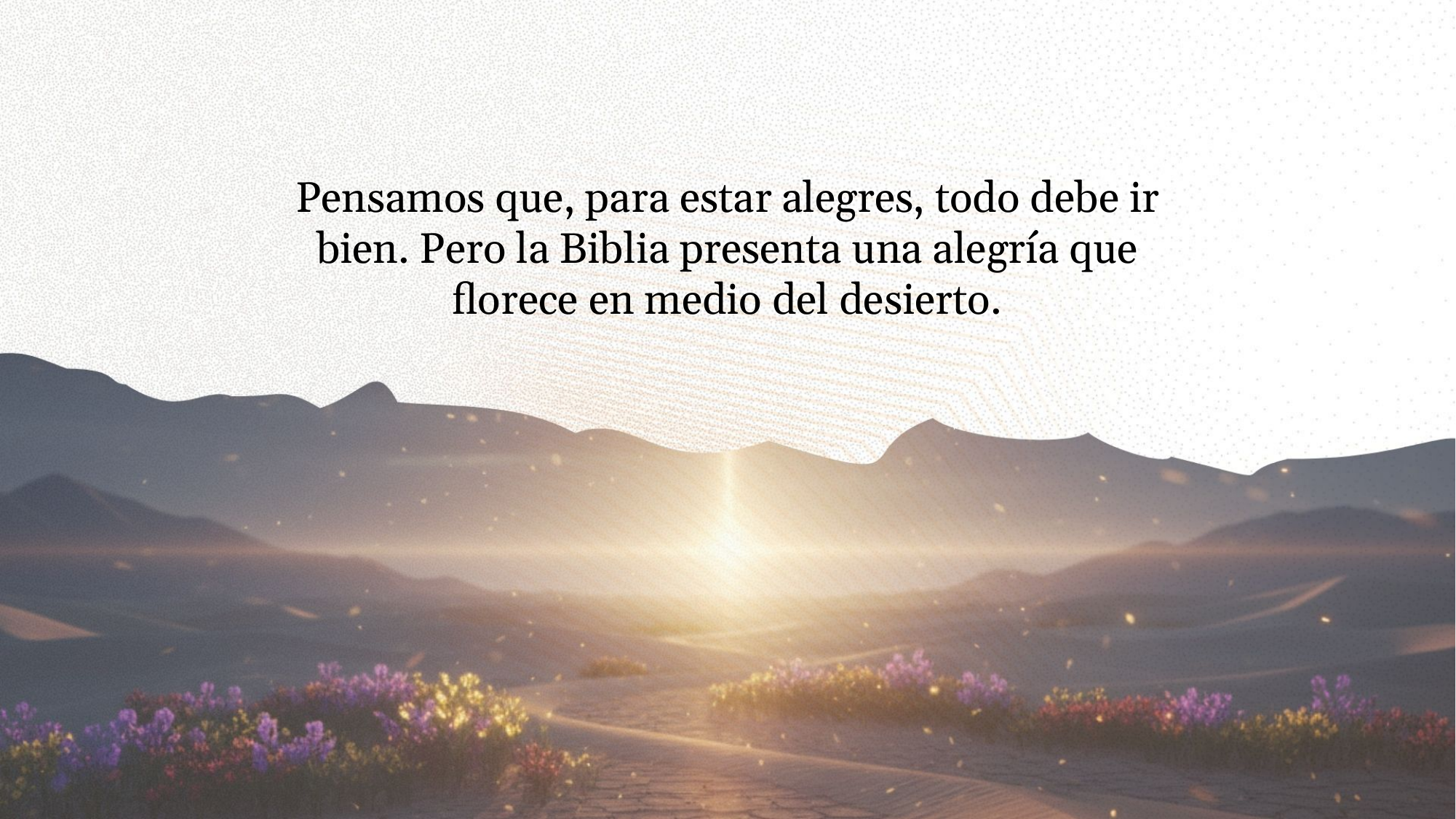

Pensamos que, para estar alegres, todo debe ir bien. Pero la Biblia presenta una alegría que florece en medio del desierto.